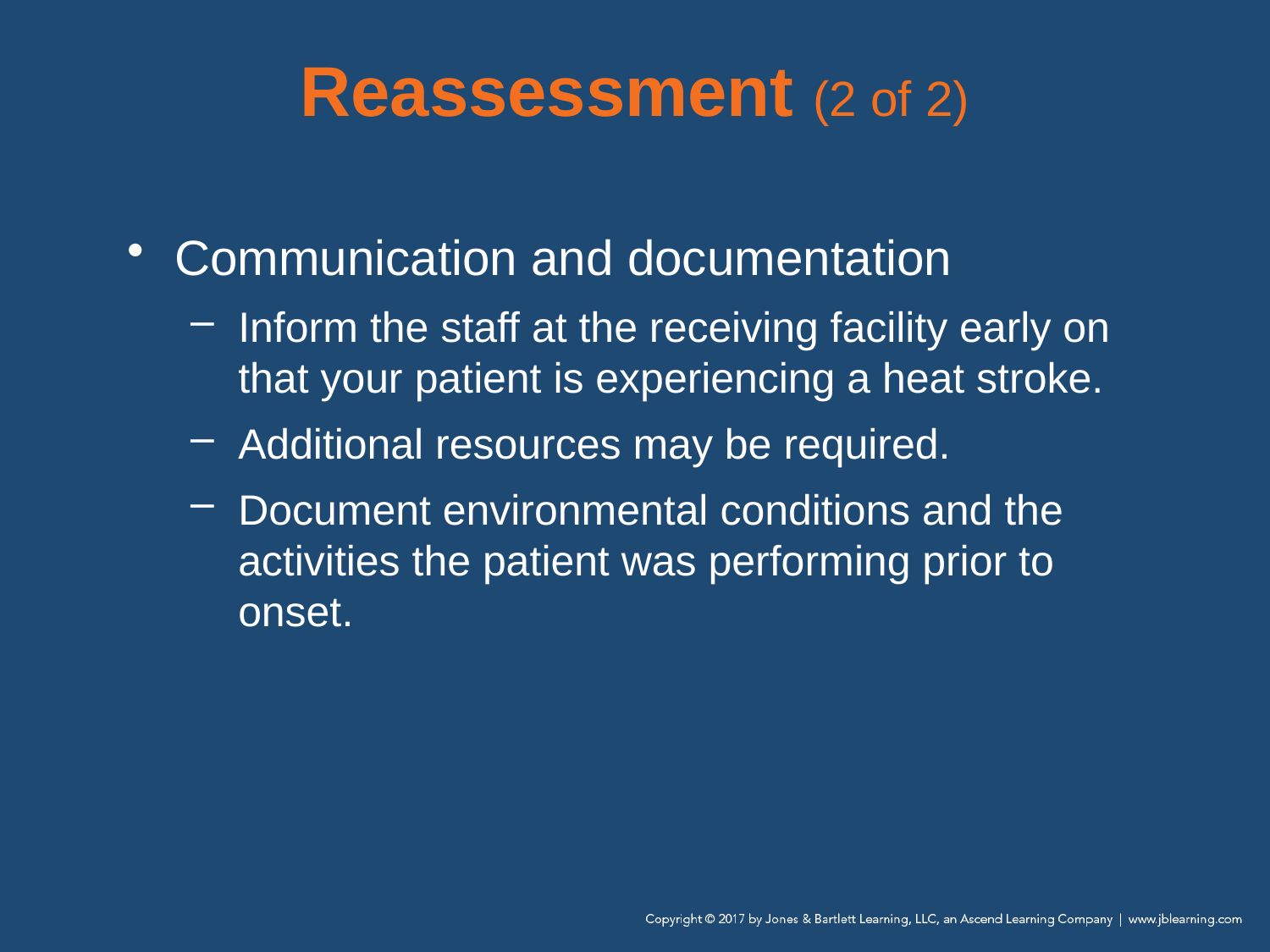

# Reassessment (2 of 2)
Communication and documentation
Inform the staff at the receiving facility early on that your patient is experiencing a heat stroke.
Additional resources may be required.
Document environmental conditions and the activities the patient was performing prior to onset.